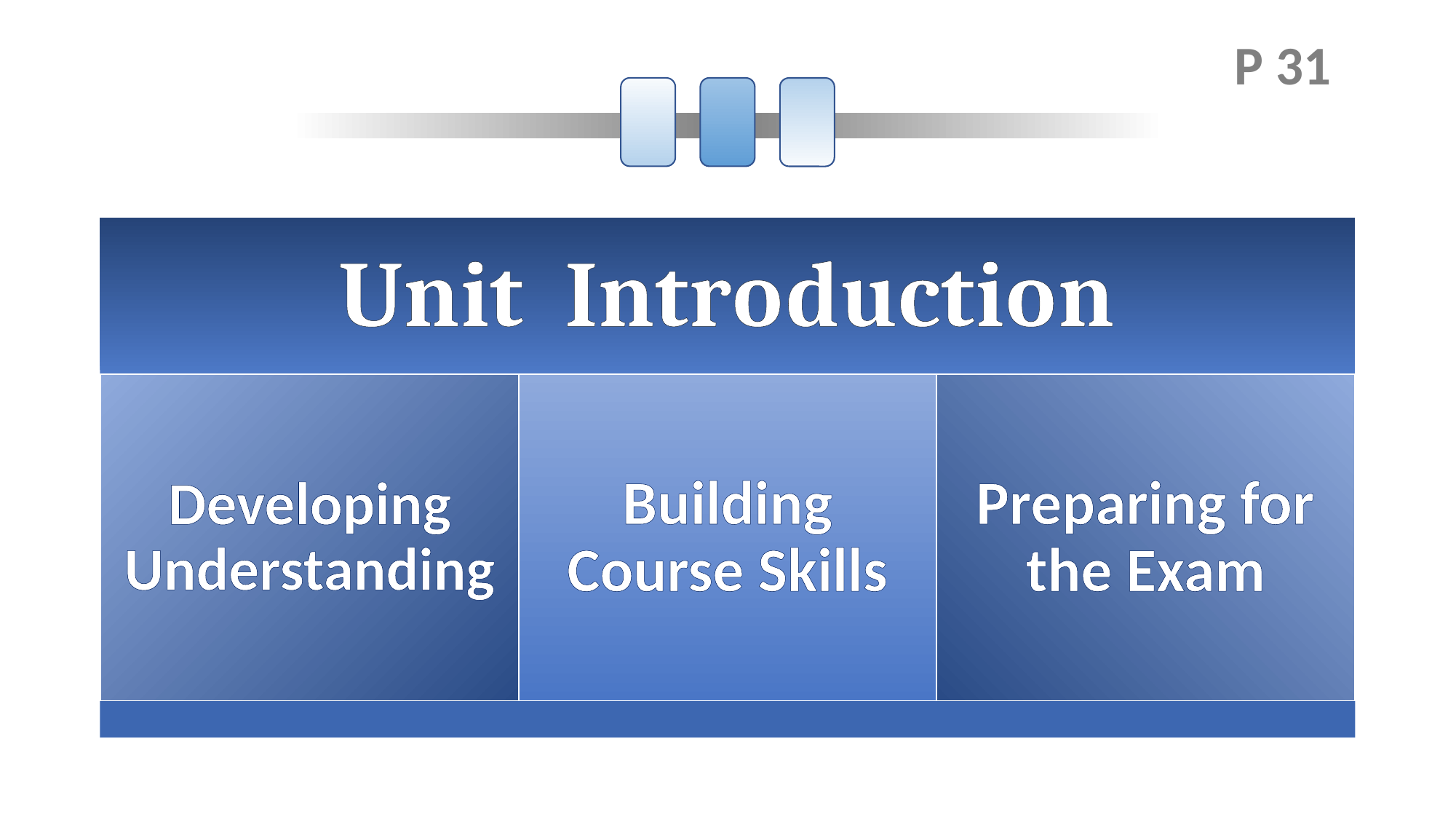

P 31
#

Unit 1 Introduction
Unit  Introduction
Developing Understanding
Building Course Skills
Preparing for the Exam